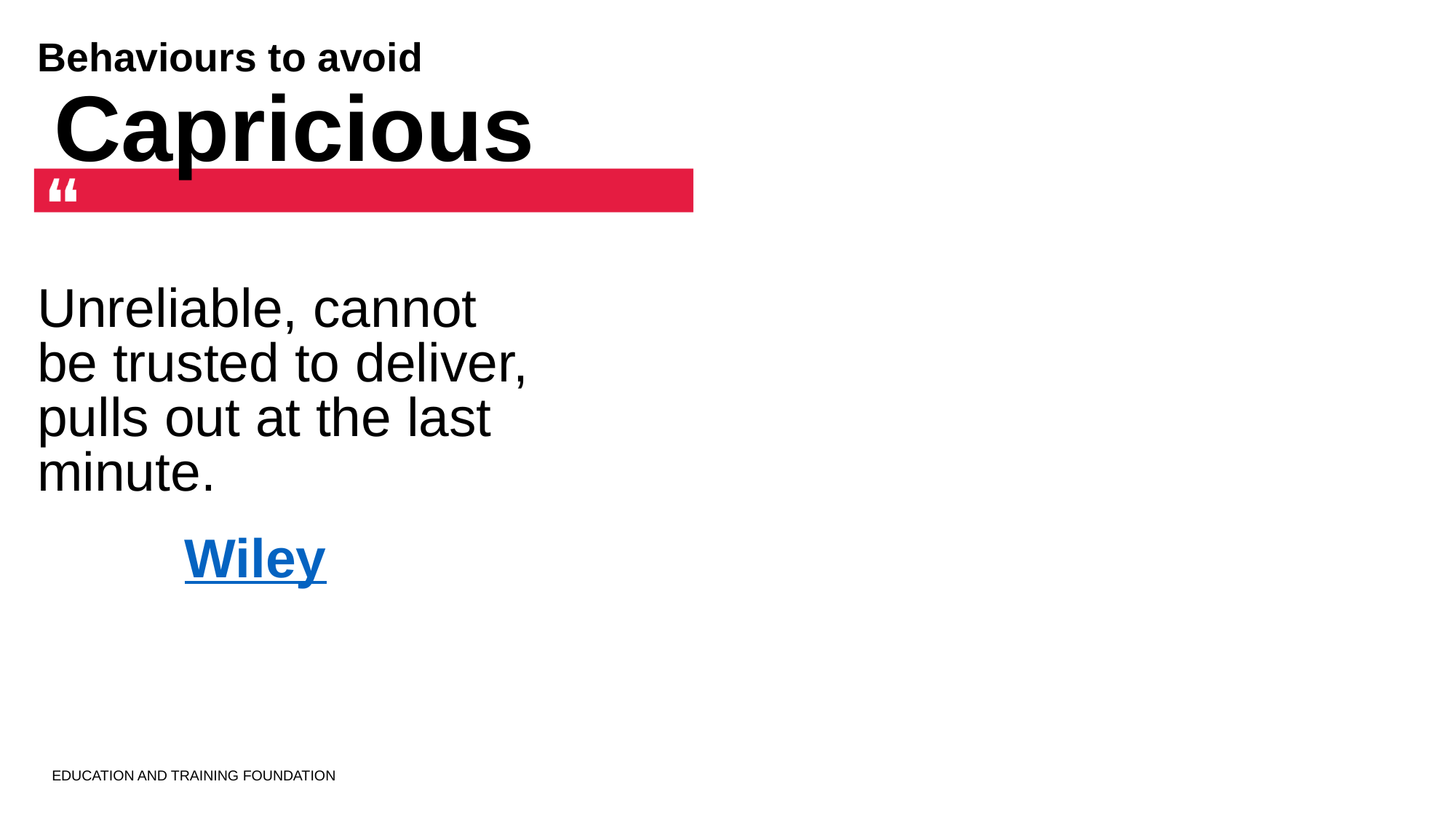

Behaviours to avoid
# Capricious

Unreliable, cannot be trusted to deliver, pulls out at the last minute.

Wiley

EDUCATION AND TRAINING FOUNDATION